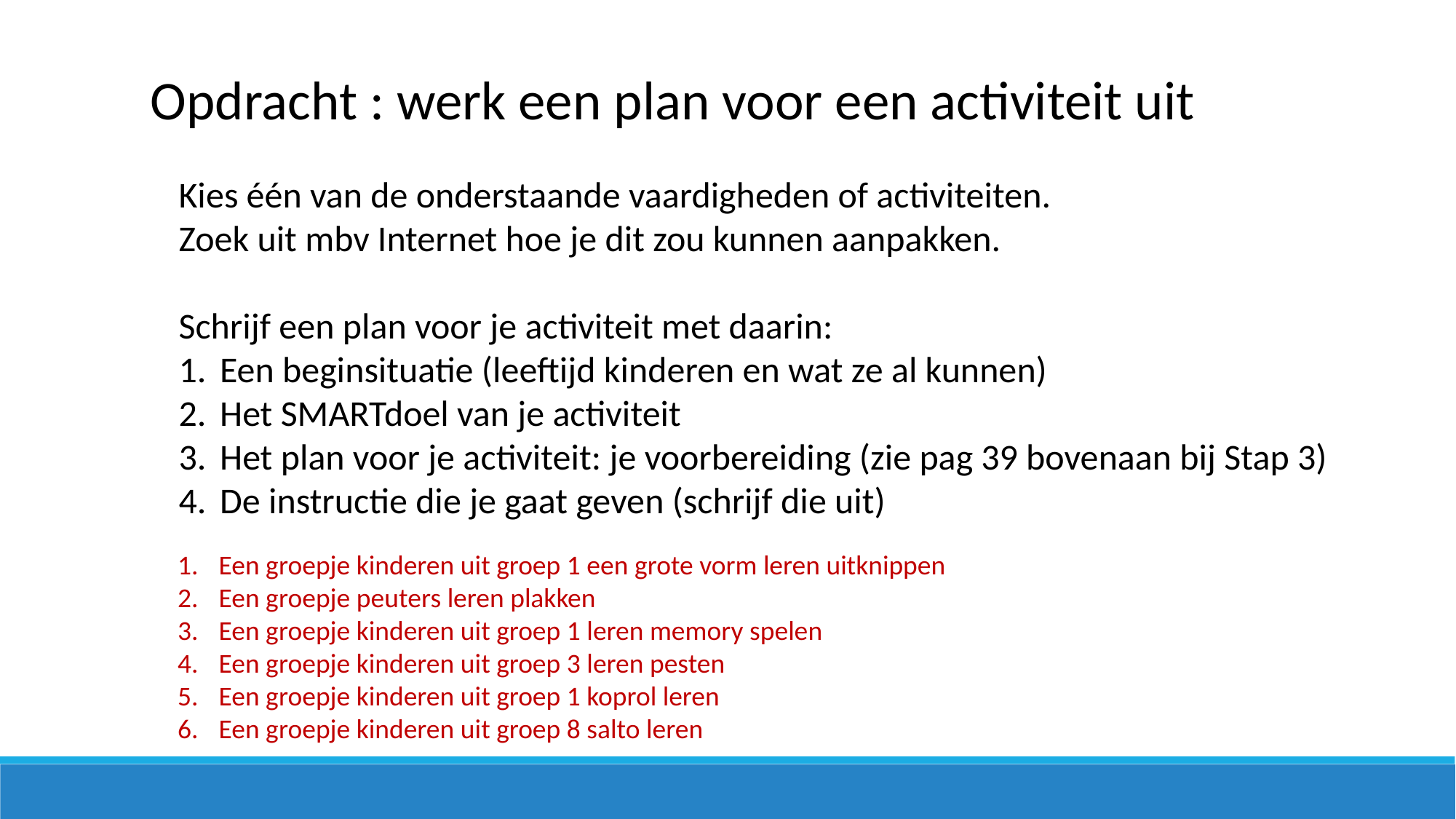

Opdracht : werk een plan voor een activiteit uit
Kies één van de onderstaande vaardigheden of activiteiten.
Zoek uit mbv Internet hoe je dit zou kunnen aanpakken.

Schrijf een plan voor je activiteit met daarin:
Een beginsituatie (leeftijd kinderen en wat ze al kunnen)
Het SMARTdoel van je activiteit
Het plan voor je activiteit: je voorbereiding (zie pag 39 bovenaan bij Stap 3)
De instructie die je gaat geven (schrijf die uit)
Een groepje kinderen uit groep 1 een grote vorm leren uitknippen
Een groepje peuters leren plakken
Een groepje kinderen uit groep 1 leren memory spelen
Een groepje kinderen uit groep 3 leren pesten
Een groepje kinderen uit groep 1 koprol leren
Een groepje kinderen uit groep 8 salto leren